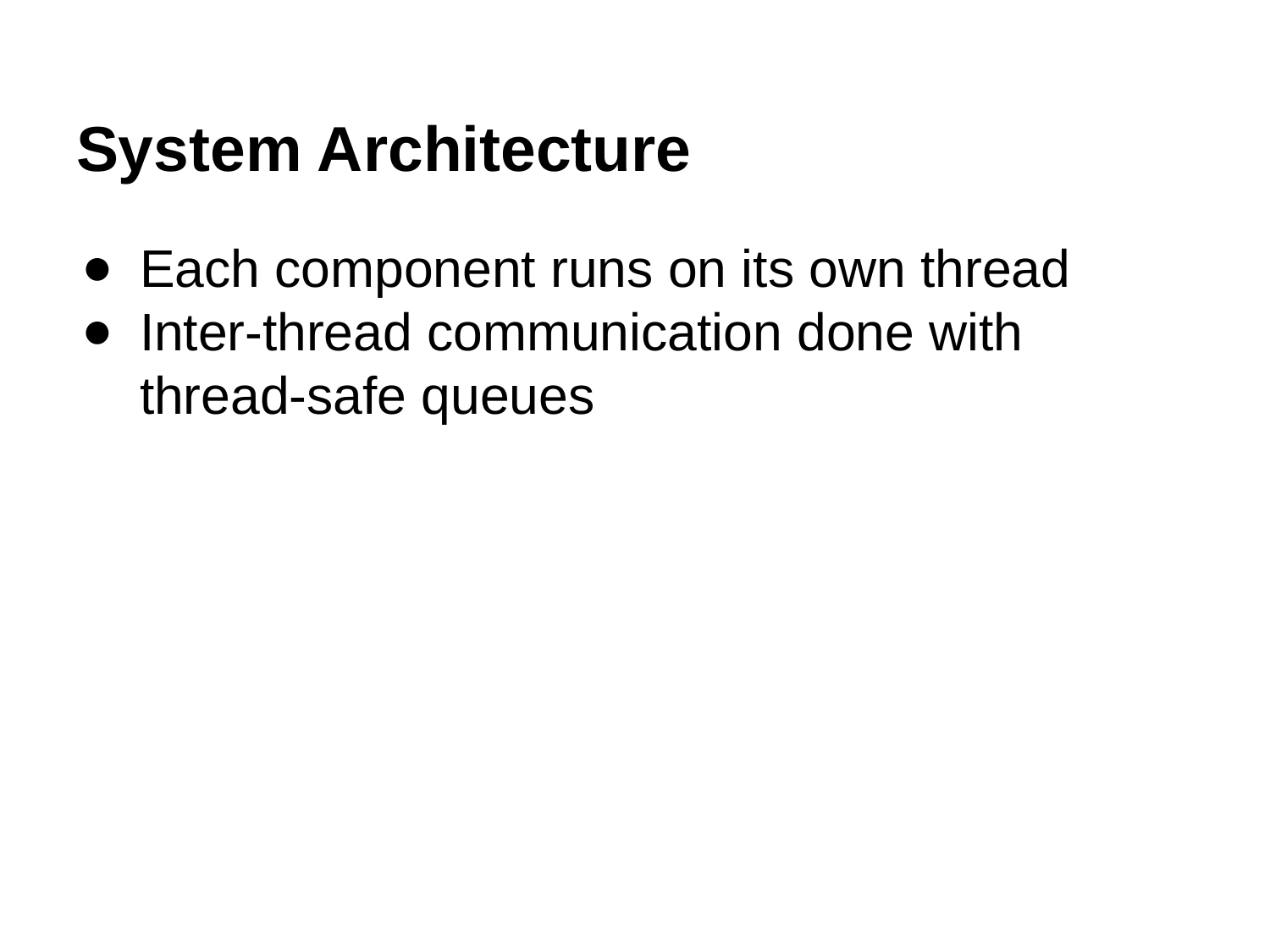

# System Architecture
Each component runs on its own thread
Inter-thread communication done with thread-safe queues